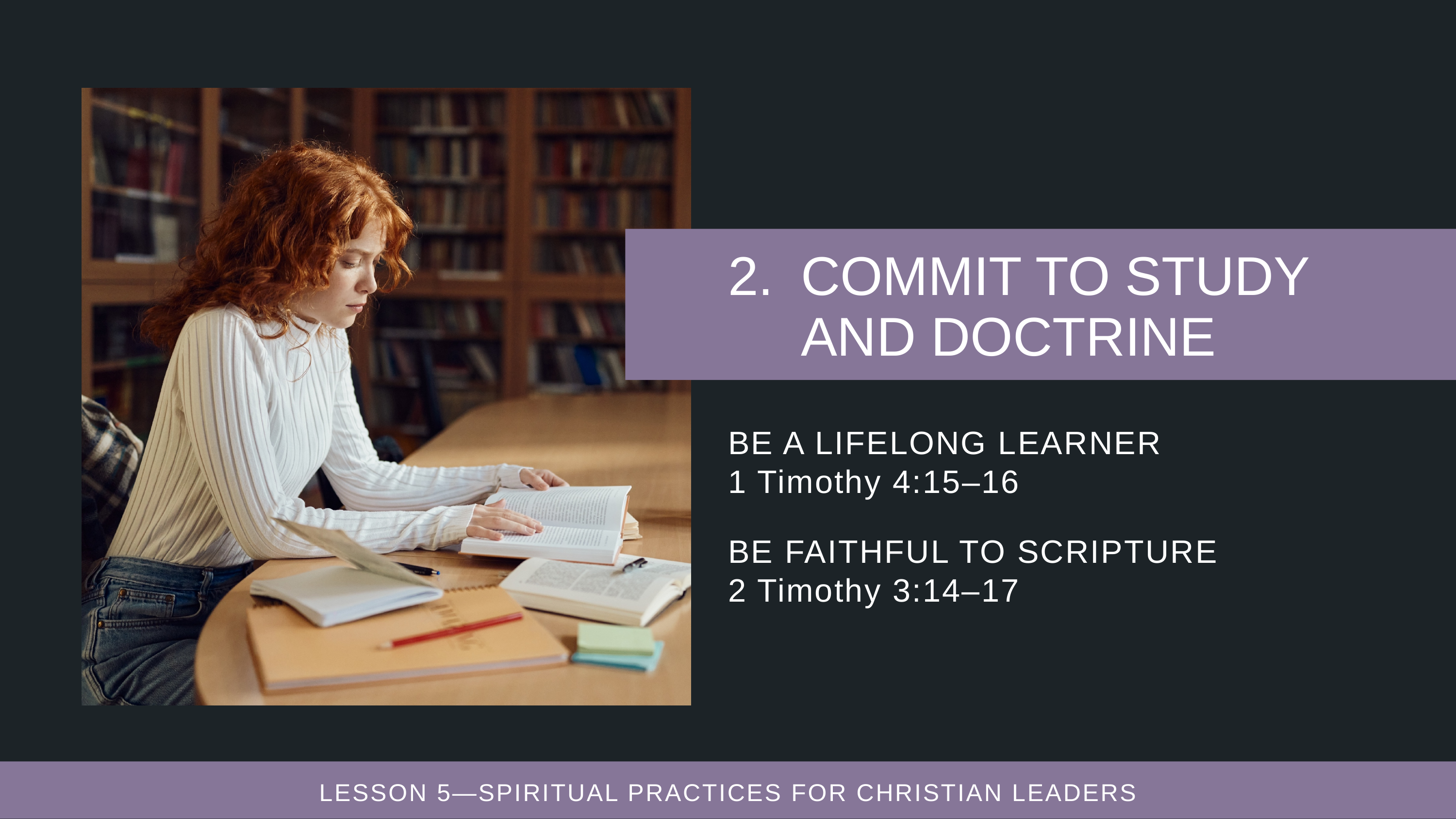

BE A LIFELONG LEARNER
1 Timothy 4:15–16
BE FAITHFUL TO SCRIPTURE
2 Timothy 3:14–17